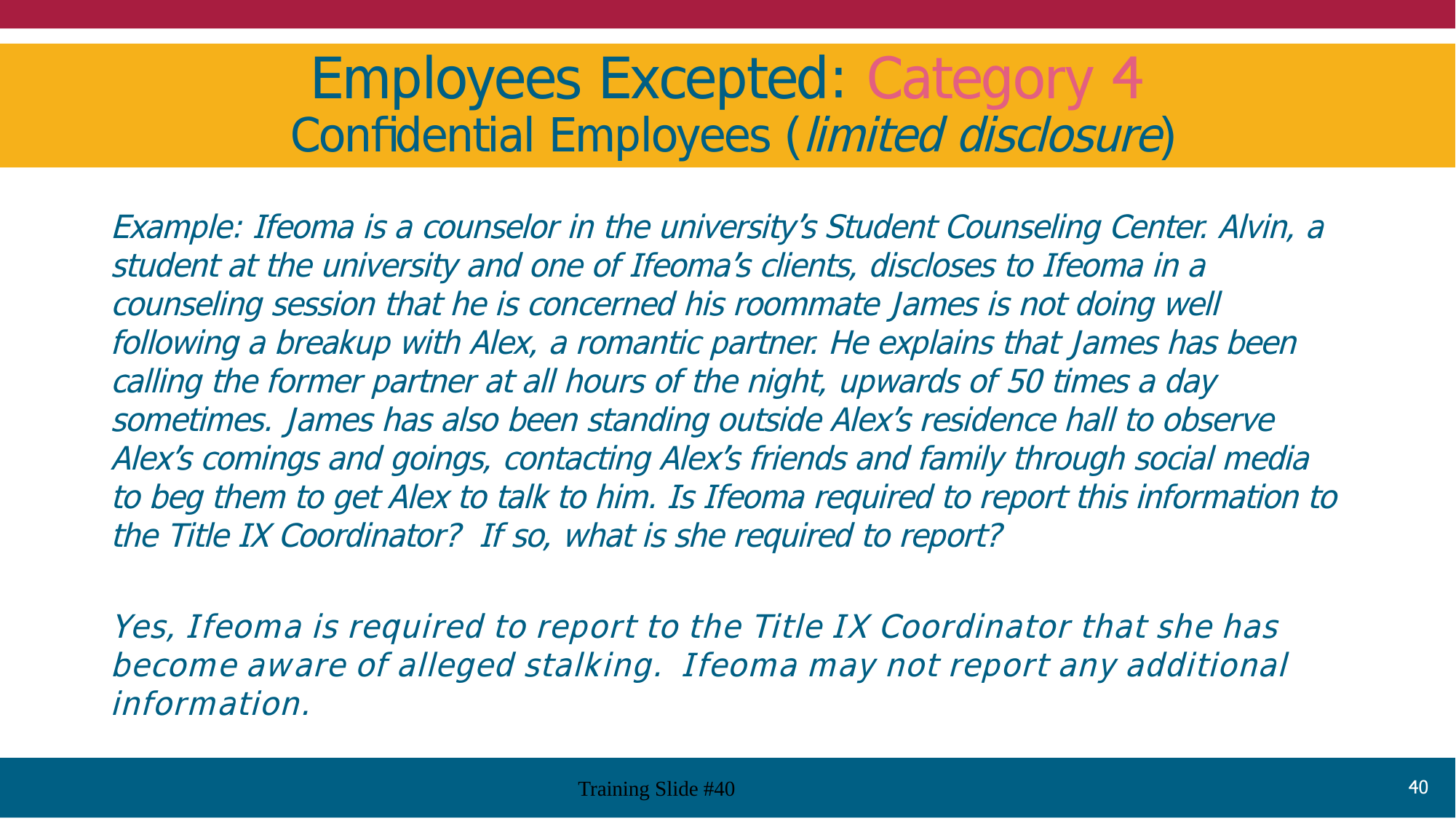

# Employees Excepted: Category 4 Confidential Employees (limited disclosure)
Example: Ifeoma is a counselor in the university’s Student Counseling Center. Alvin, a student at the university and one of Ifeoma’s clients, discloses to Ifeoma in a counseling session that he is concerned his roommate James is not doing well following a breakup with Alex, a romantic partner. He explains that James has been calling the former partner at all hours of the night, upwards of 50 times a day sometimes. James has also been standing outside Alex’s residence hall to observe Alex’s comings and goings, contacting Alex’s friends and family through social media to beg them to get Alex to talk to him. Is Ifeoma required to report this information to the Title IX Coordinator?  If so, what is she required to report?

Yes, Ifeoma is required to report to the Title IX Coordinator that she has become aware of alleged stalking.  Ifeoma may not report any additional information.

40
Training Slide #40